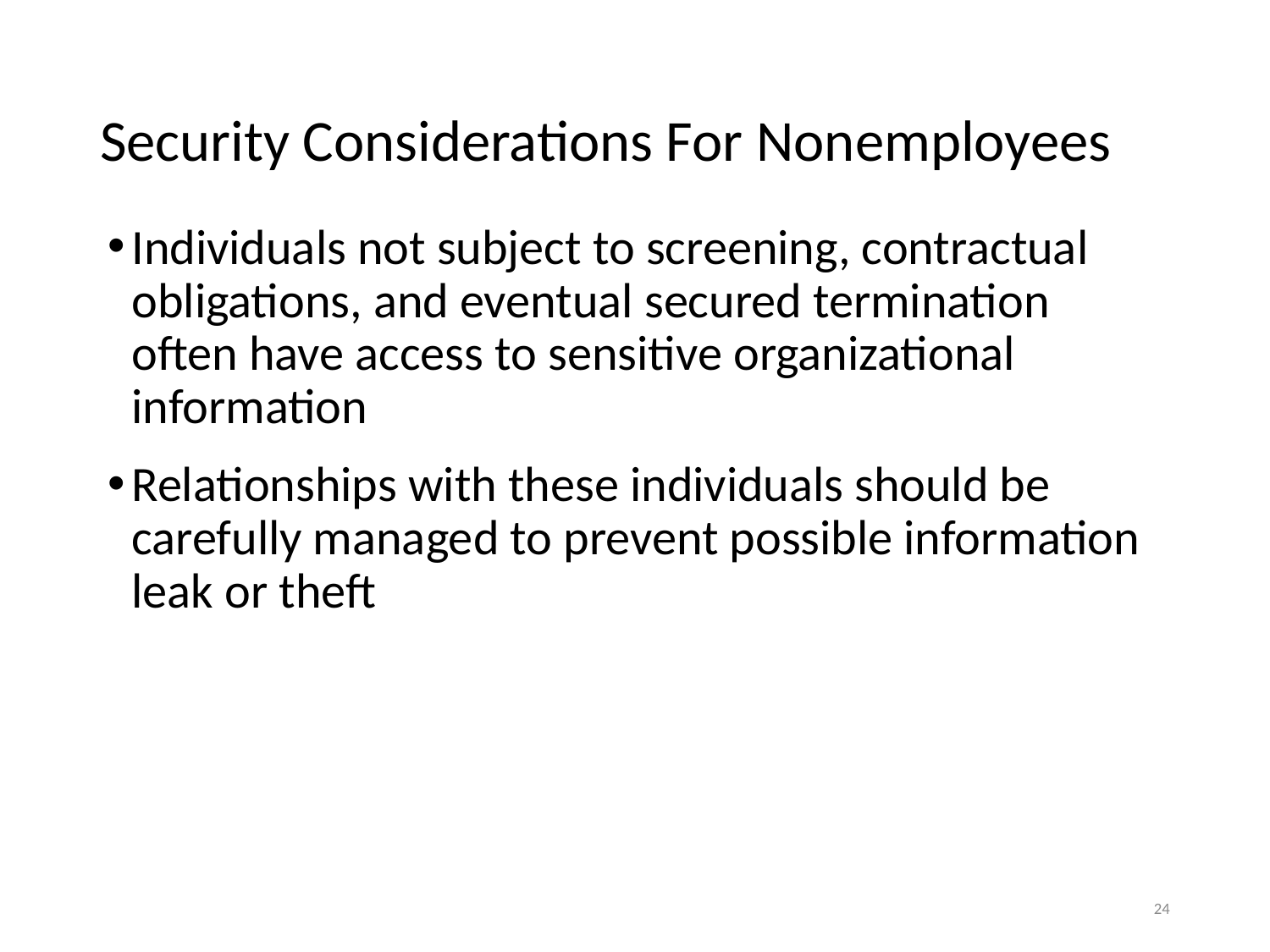

# Security Considerations For Nonemployees
Individuals not subject to screening, contractual obligations, and eventual secured termination often have access to sensitive organizational information
Relationships with these individuals should be carefully managed to prevent possible information leak or theft
24